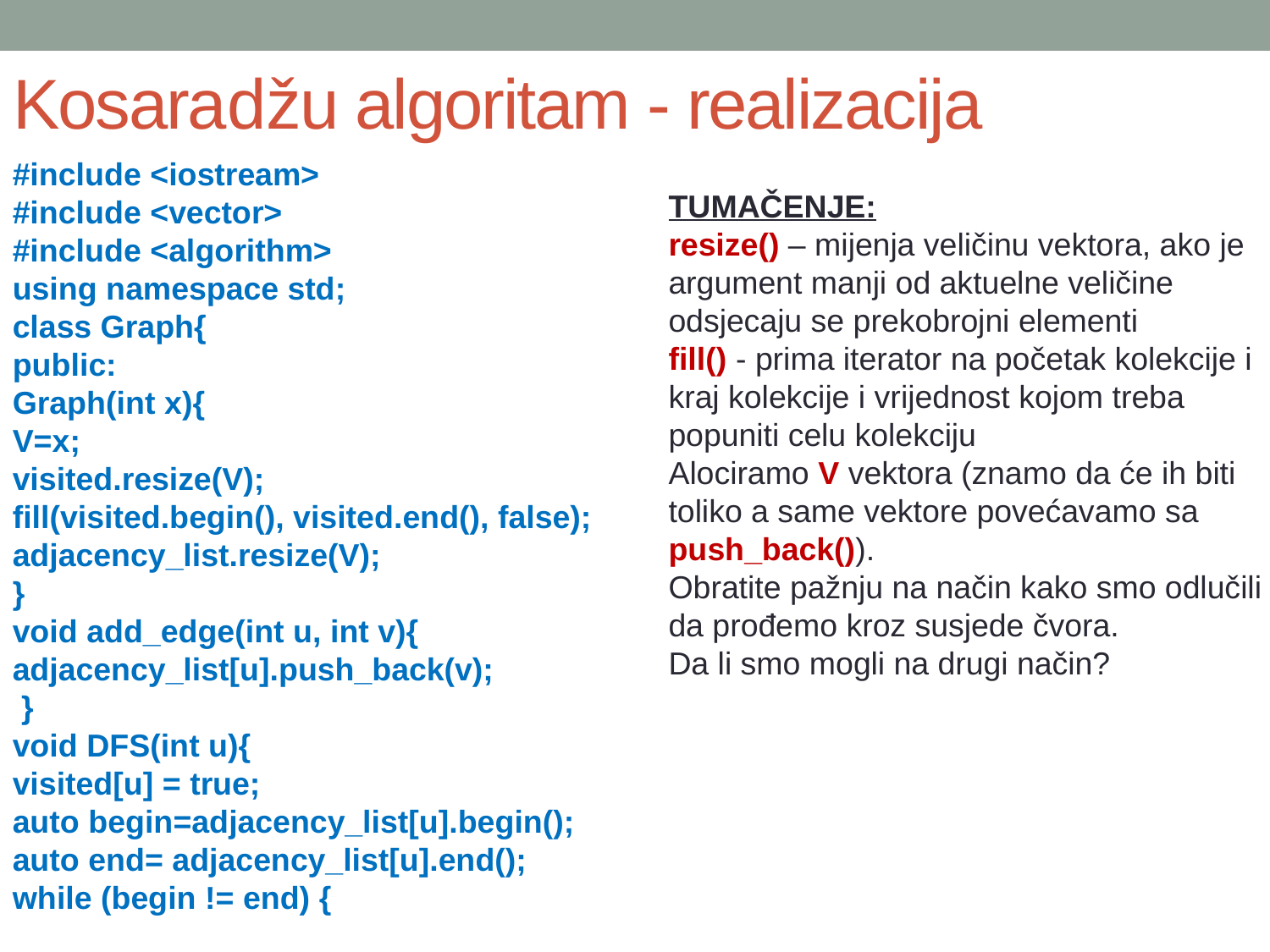

# Kosaradžu algoritam - realizacija
#include <iostream>
#include <vector>
#include <algorithm>
using namespace std;
class Graph{
public:
Graph(int x){
V=x;
visited.resize(V);
fill(visited.begin(), visited.end(), false);
adjacency_list.resize(V);
}
void add_edge(int u, int v){
adjacency_list[u].push_back(v);
 }
void DFS(int u){
visited[u] = true;
auto begin=adjacency_list[u].begin();
auto end= adjacency_list[u].end();
while (begin != end) {
TUMAČENJE:
resize() – mijenja veličinu vektora, ako je argument manji od aktuelne veličine odsjecaju se prekobrojni elementi
fill() - prima iterator na početak kolekcije i kraj kolekcije i vrijednost kojom treba popuniti celu kolekciju
Alociramo V vektora (znamo da će ih biti toliko a same vektore povećavamo sa push_back()).
Obratite pažnju na način kako smo odlučili da prođemo kroz susjede čvora.
Da li smo mogli na drugi način?